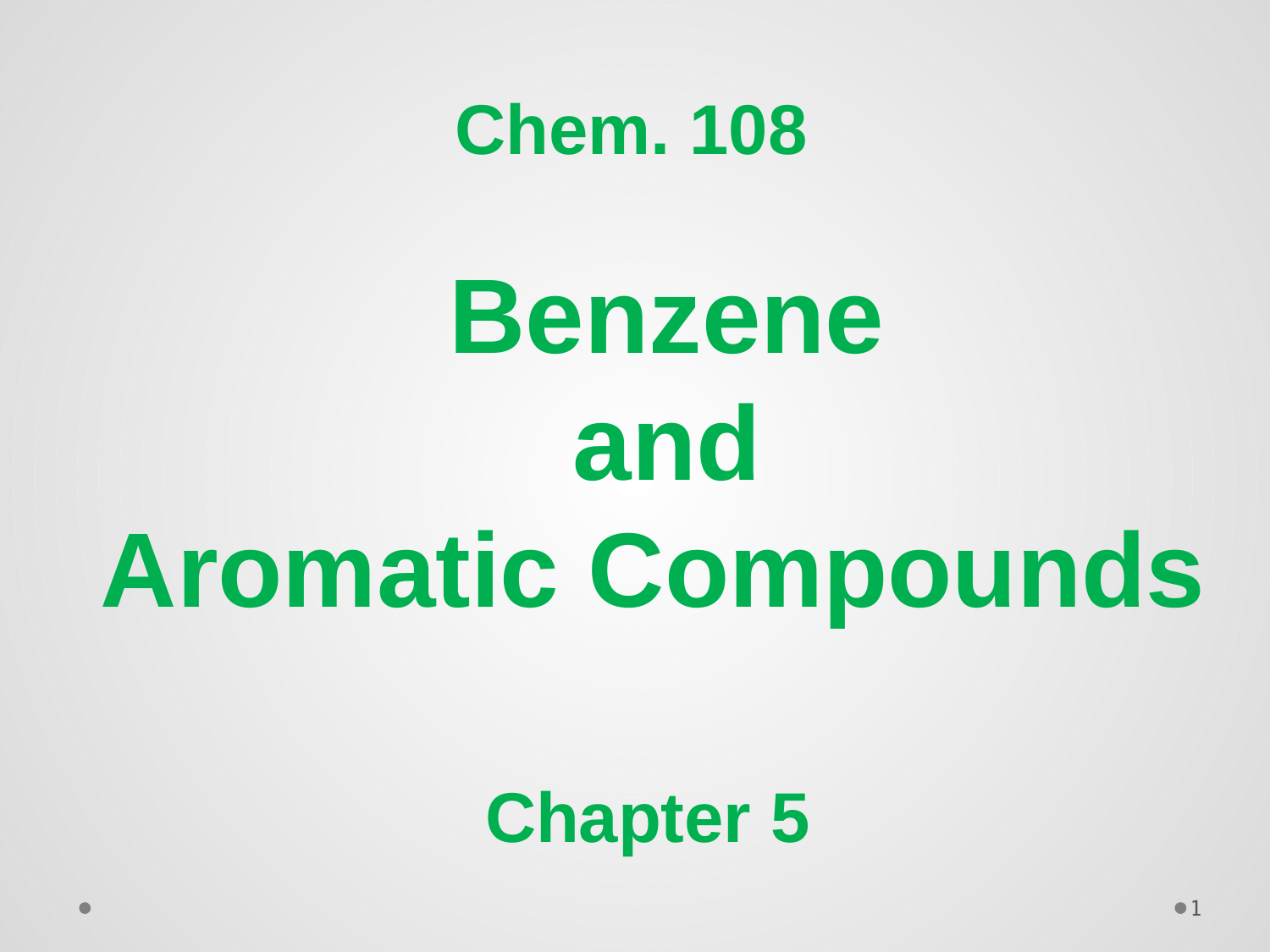

Chem. 108
Benzene
and
Aromatic Compounds
Chapter 5
1